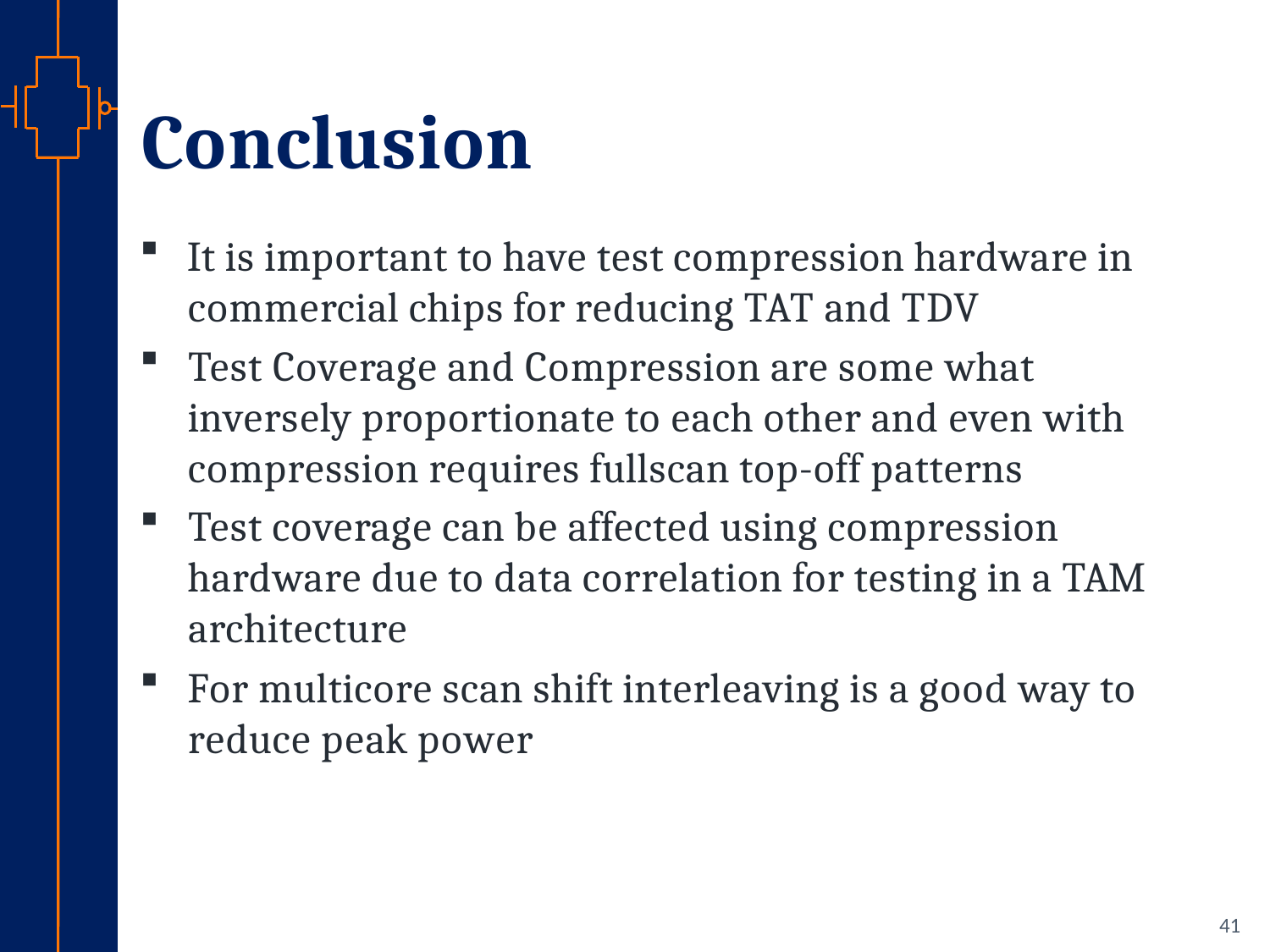

# Conclusion
It is important to have test compression hardware in commercial chips for reducing TAT and TDV
Test Coverage and Compression are some what inversely proportionate to each other and even with compression requires fullscan top-off patterns
Test coverage can be affected using compression hardware due to data correlation for testing in a TAM architecture
For multicore scan shift interleaving is a good way to reduce peak power

41